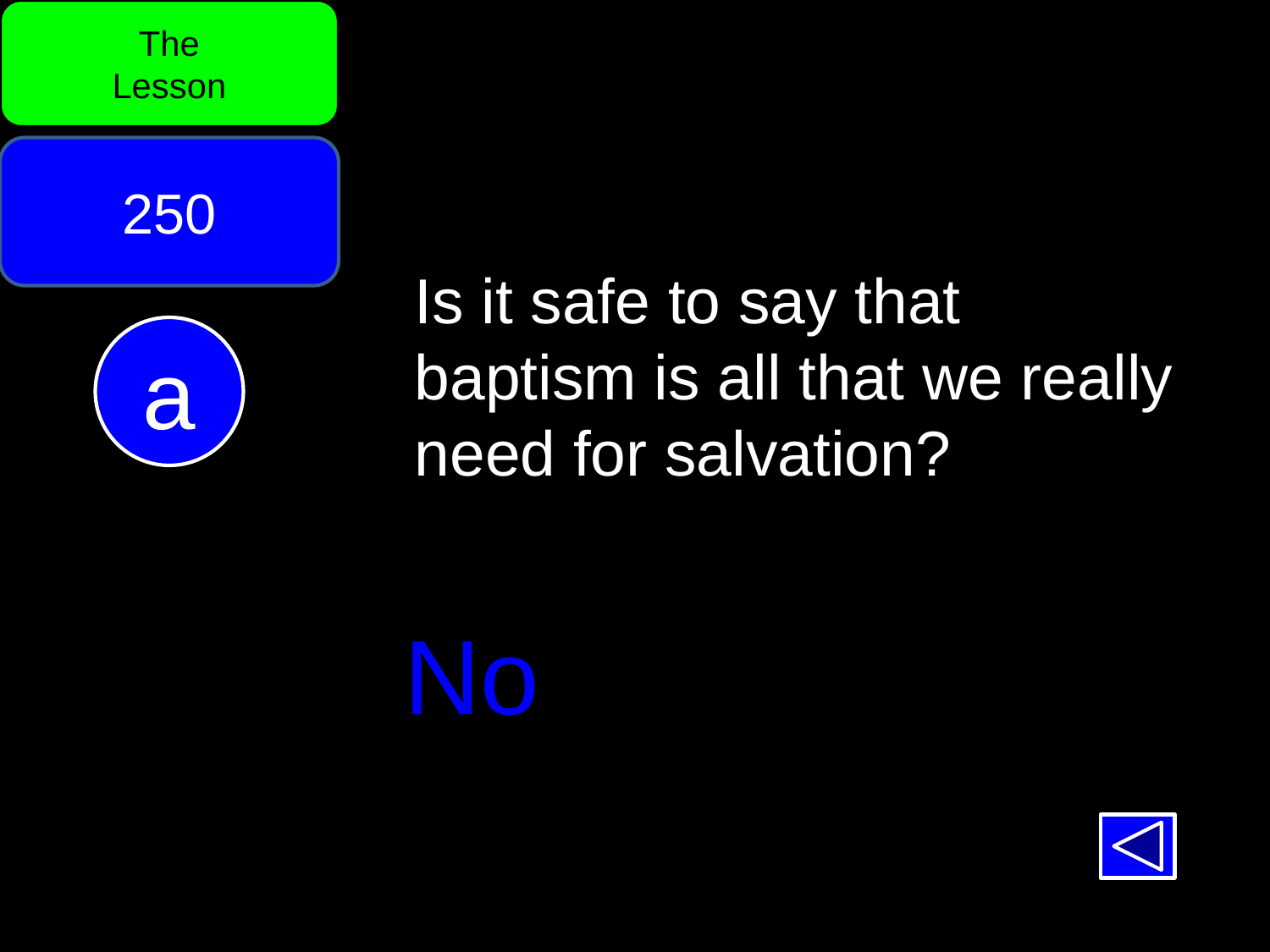

The
Lesson
250
Is it safe to say that baptism is all that we really need for salvation?
a
No